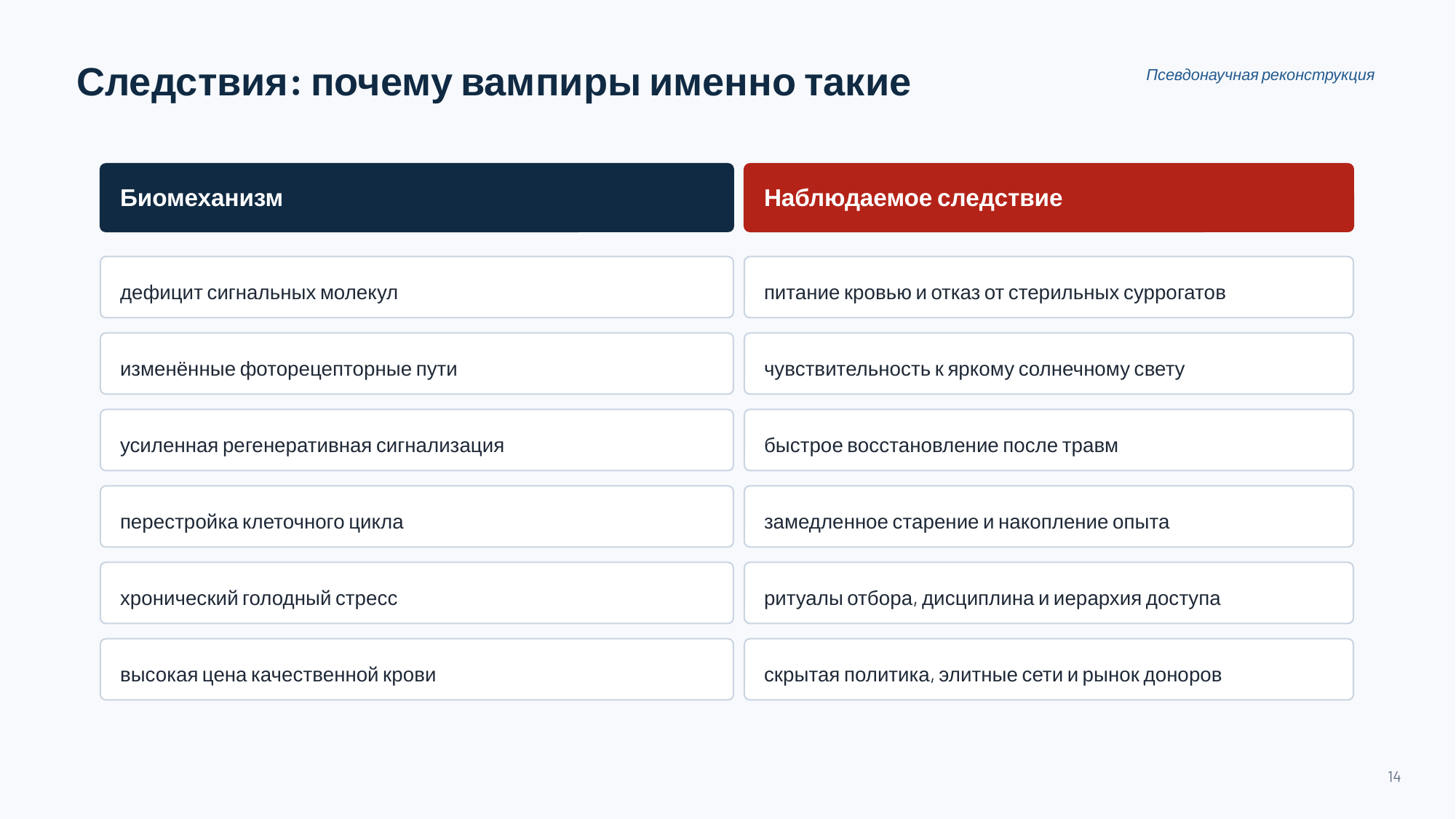

Следствия: почему вампиры именно такие
Псевдонаучная реконструкция

Биомеханизм
Наблюдаемое следствие

дефицит сигнальных молекул
питание кровью и отказ от стерильных суррогатов

изменённые фоторецепторные пути
чувствительность к яркому солнечному свету

усиленная регенеративная сигнализация
быстрое восстановление после травм

перестройка клеточного цикла
замедленное старение и накопление опыта

хронический голодный стресс
ритуалы отбора, дисциплина и иерархия доступа

высокая цена качественной крови
скрытая политика, элитные сети и рынок доноров
14